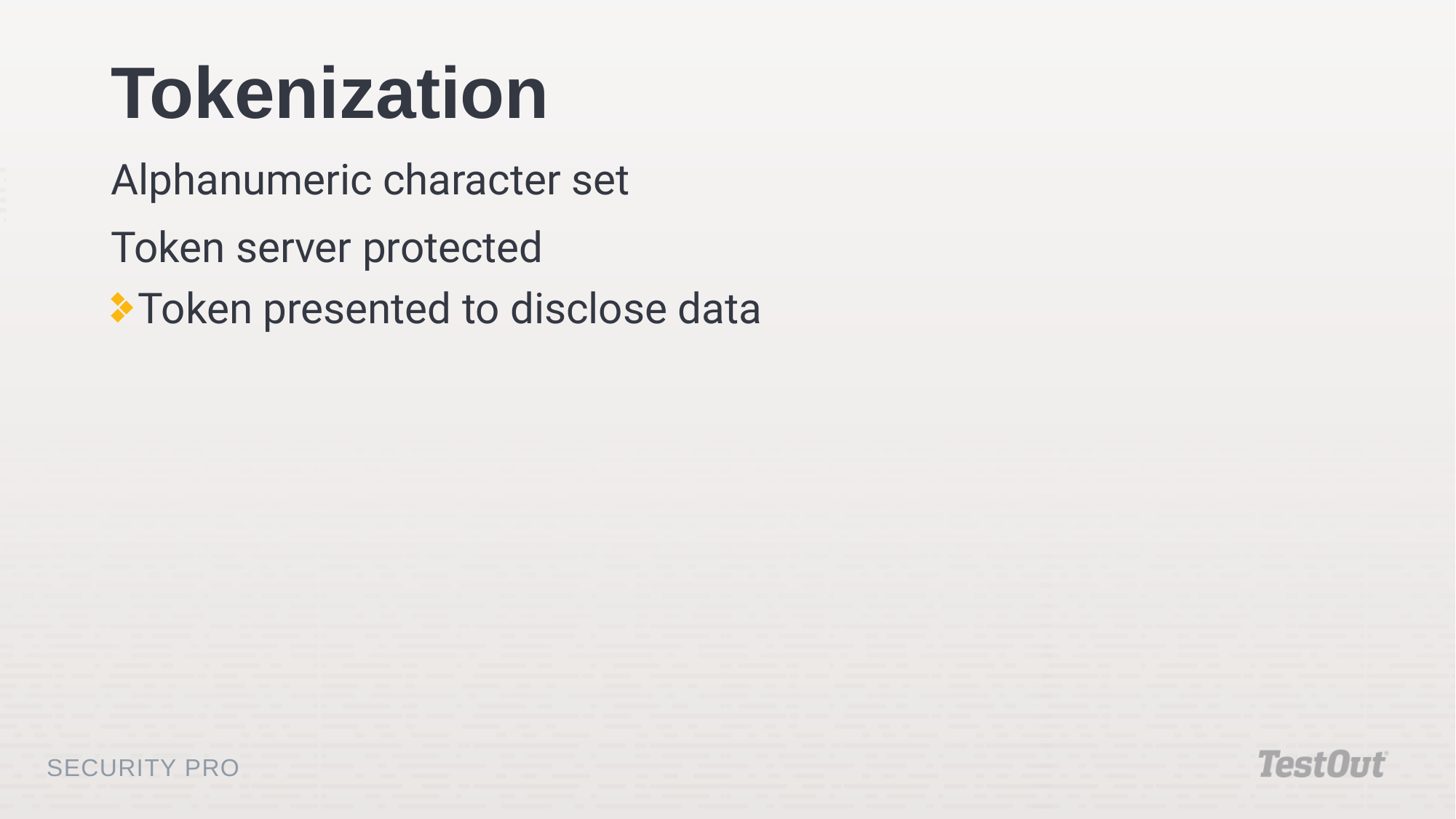

# Tokenization
Alphanumeric character set
Token server protected
Token presented to disclose data
Security Pro